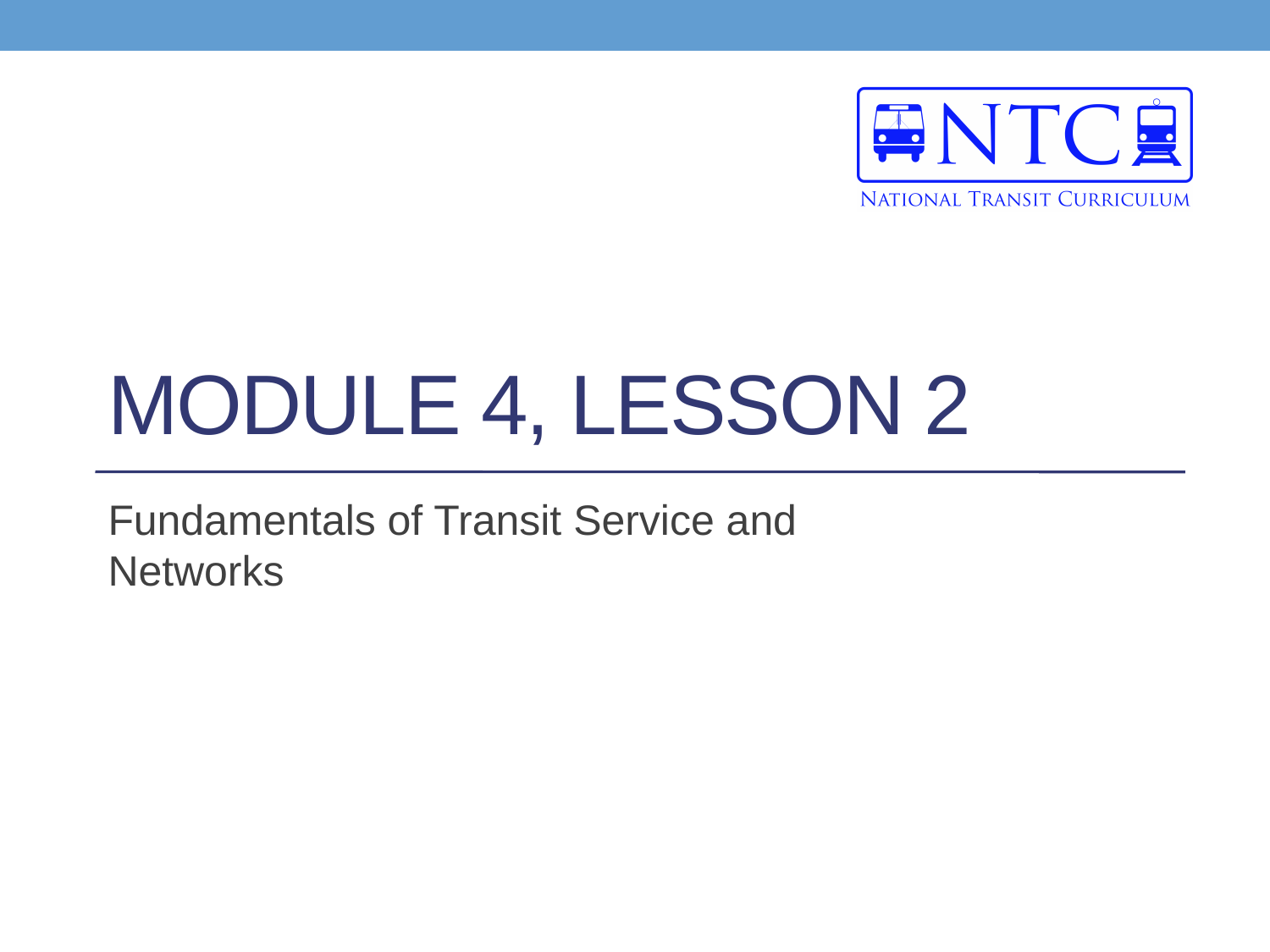

# Module 4, Lesson 2
Fundamentals of Transit Service and Networks